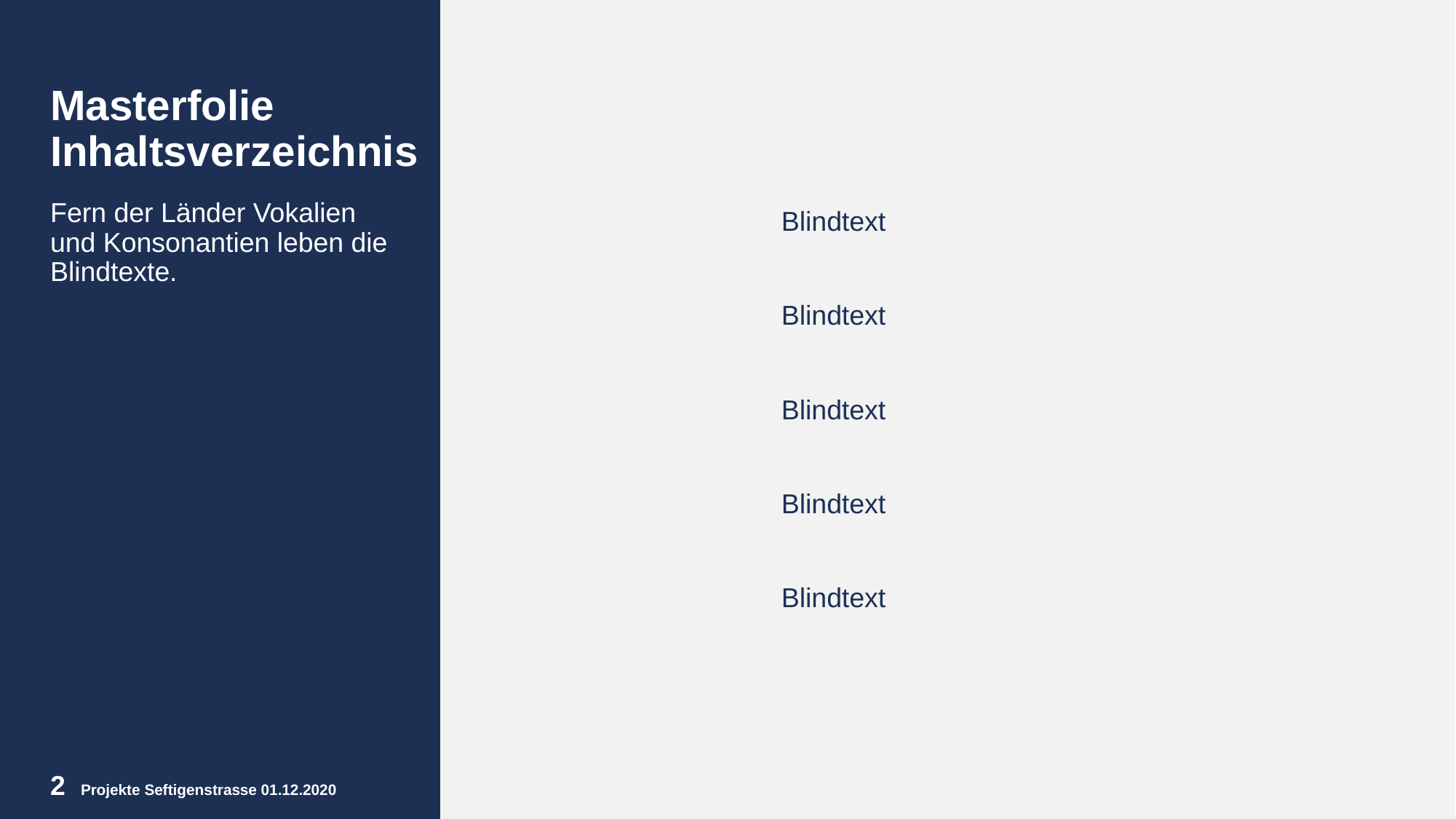

Masterfolie Inhaltsverzeichnis
Fern der Länder Vokalien und Konsonantien leben die Blindtexte.

Blindtext

Blindtext

Blindtext

Blindtext

Blindtext
2  Projekte Seftigenstrasse 01.12.2020